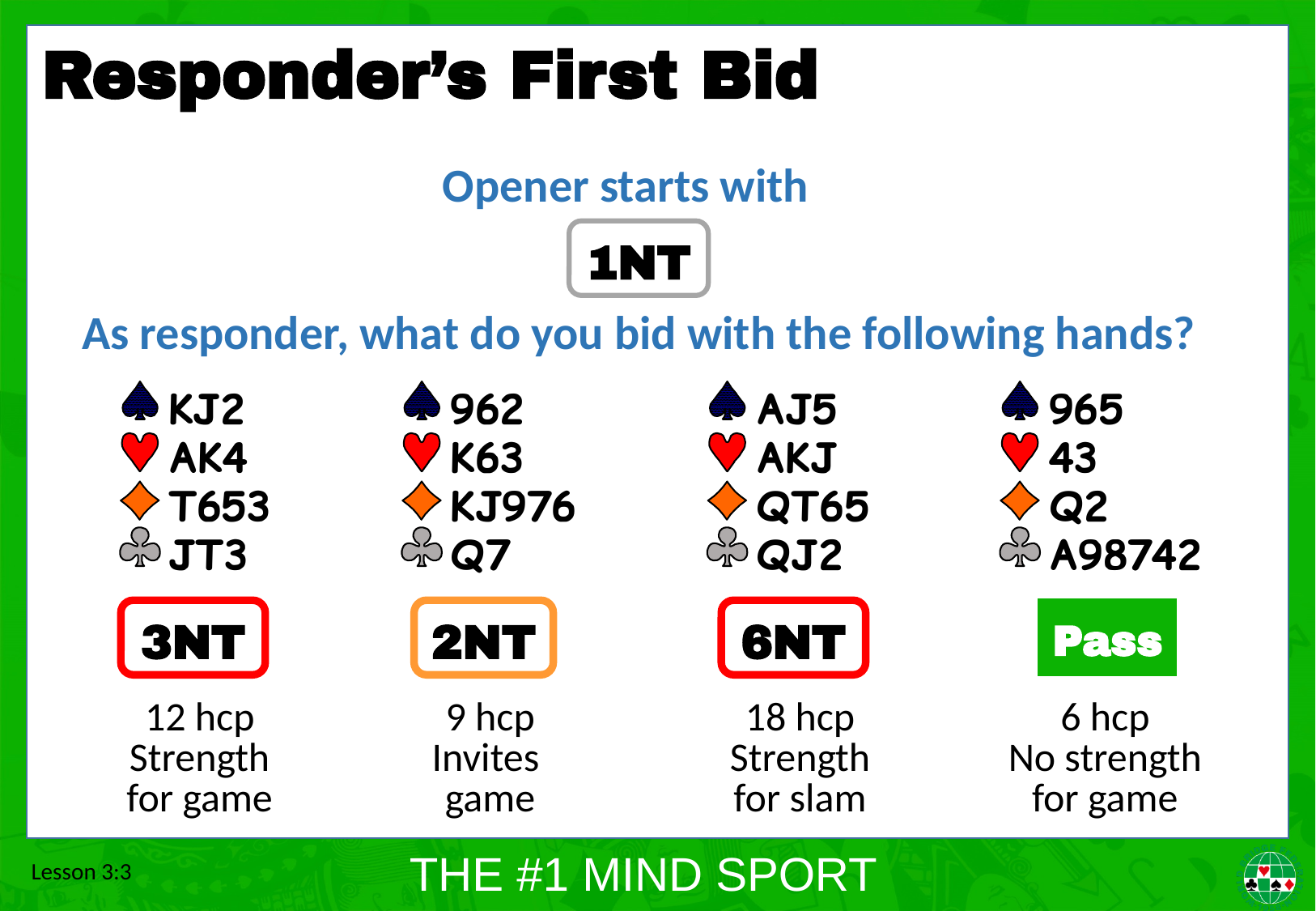

# Responder’s First Bid
Opener starts with
1NT
As responder, what do you bid with the following hands?
KJ2
AK4
T653
JT3

962
K63
KJ976
Q7

AJ5
AKJ
QT65
QJ2

965
43
Q2
A98742

Pass
3NT
2NT
6NT
12 hcp
Strength
for game
9 hcp
Invites
game
18 hcp
Strength
for slam
6 hcp
No strength
for game